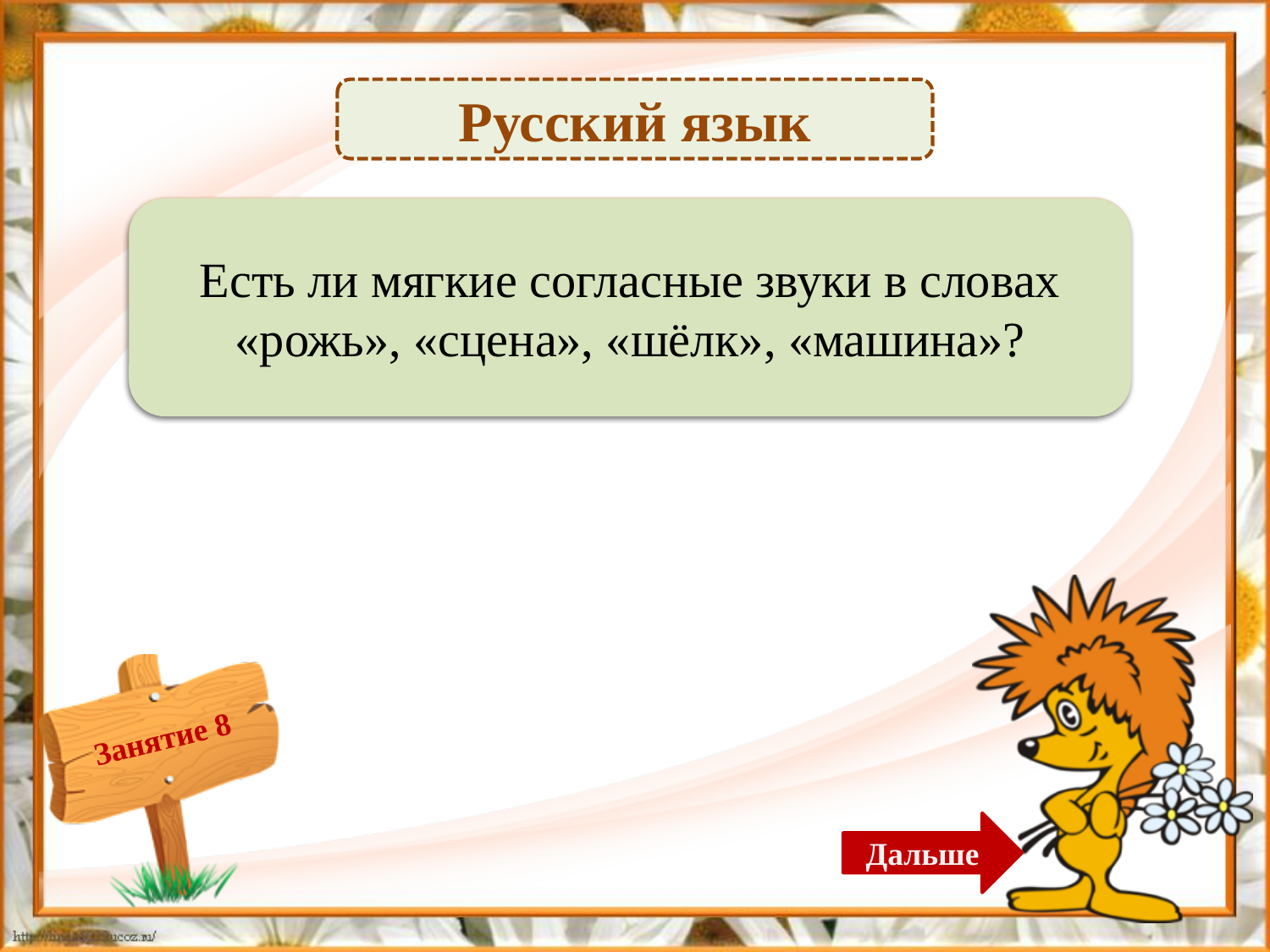

Русский язык
 Нет – 1б.
Есть ли мягкие согласные звуки в словах «рожь», «сцена», «шёлк», «машина»?

Дальше